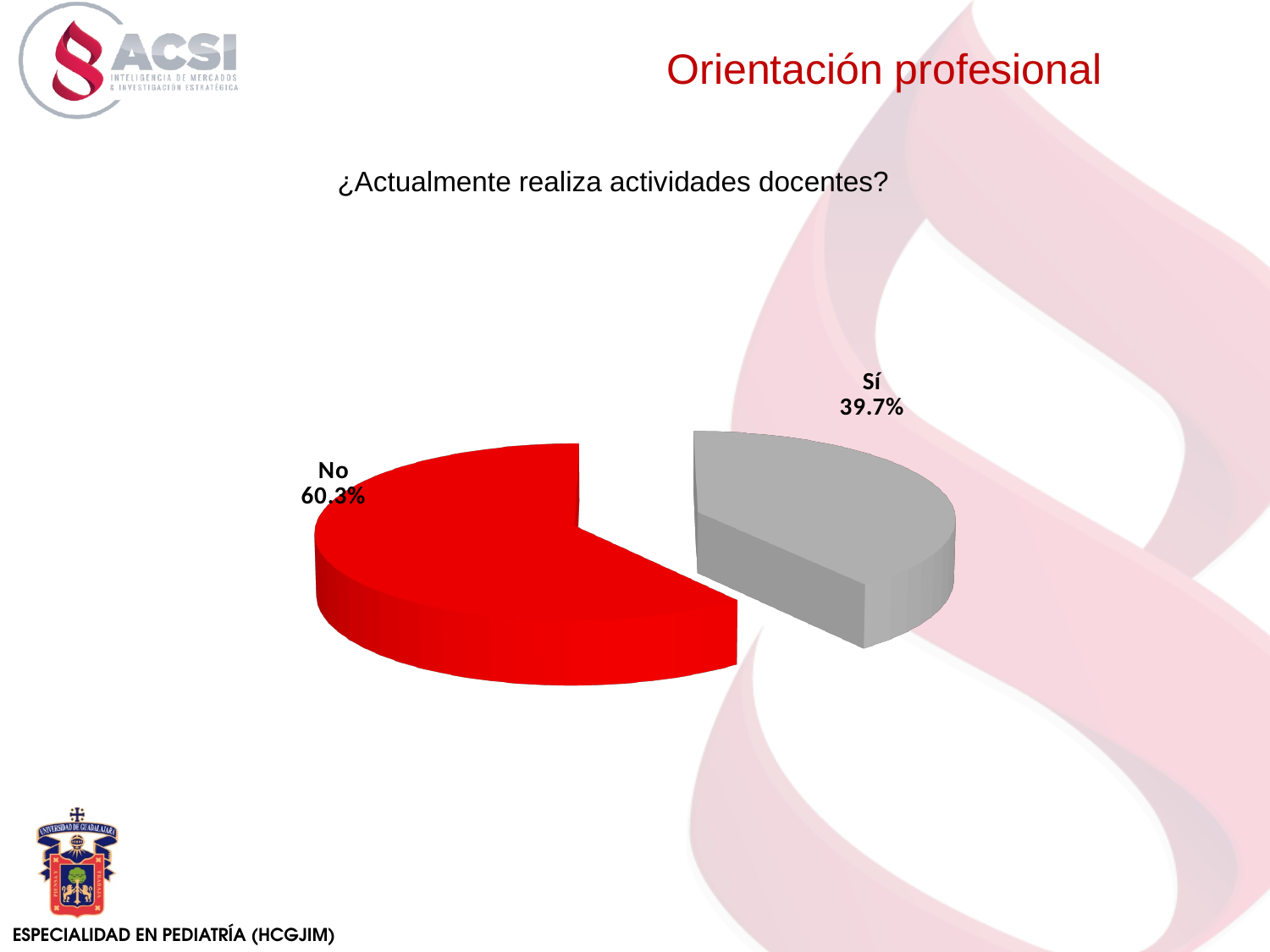

Orientación profesional
¿Actualmente realiza actividades docentes?

[unsupported chart]